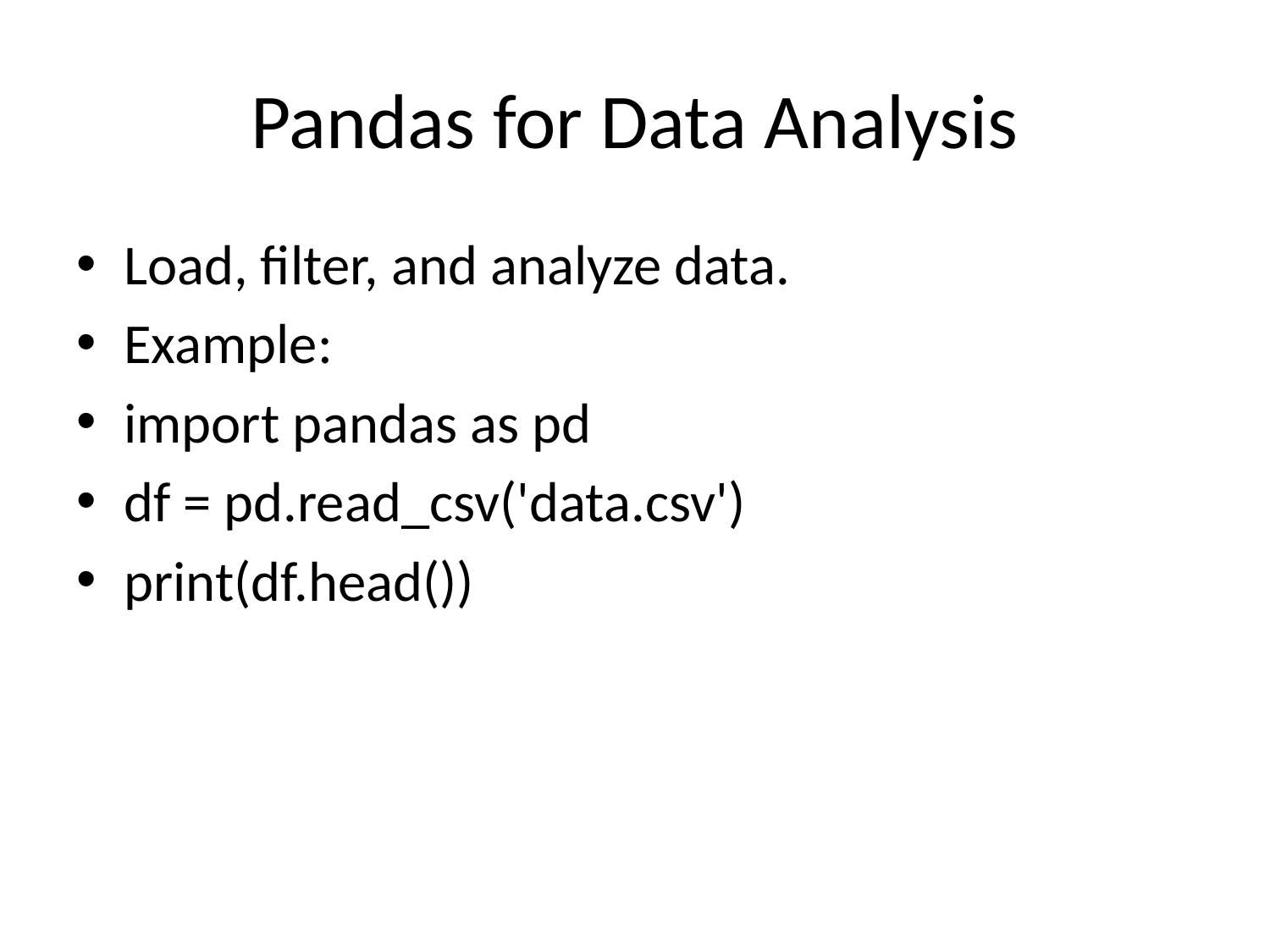

# Pandas for Data Analysis
Load, filter, and analyze data.
Example:
import pandas as pd
df = pd.read_csv('data.csv')
print(df.head())